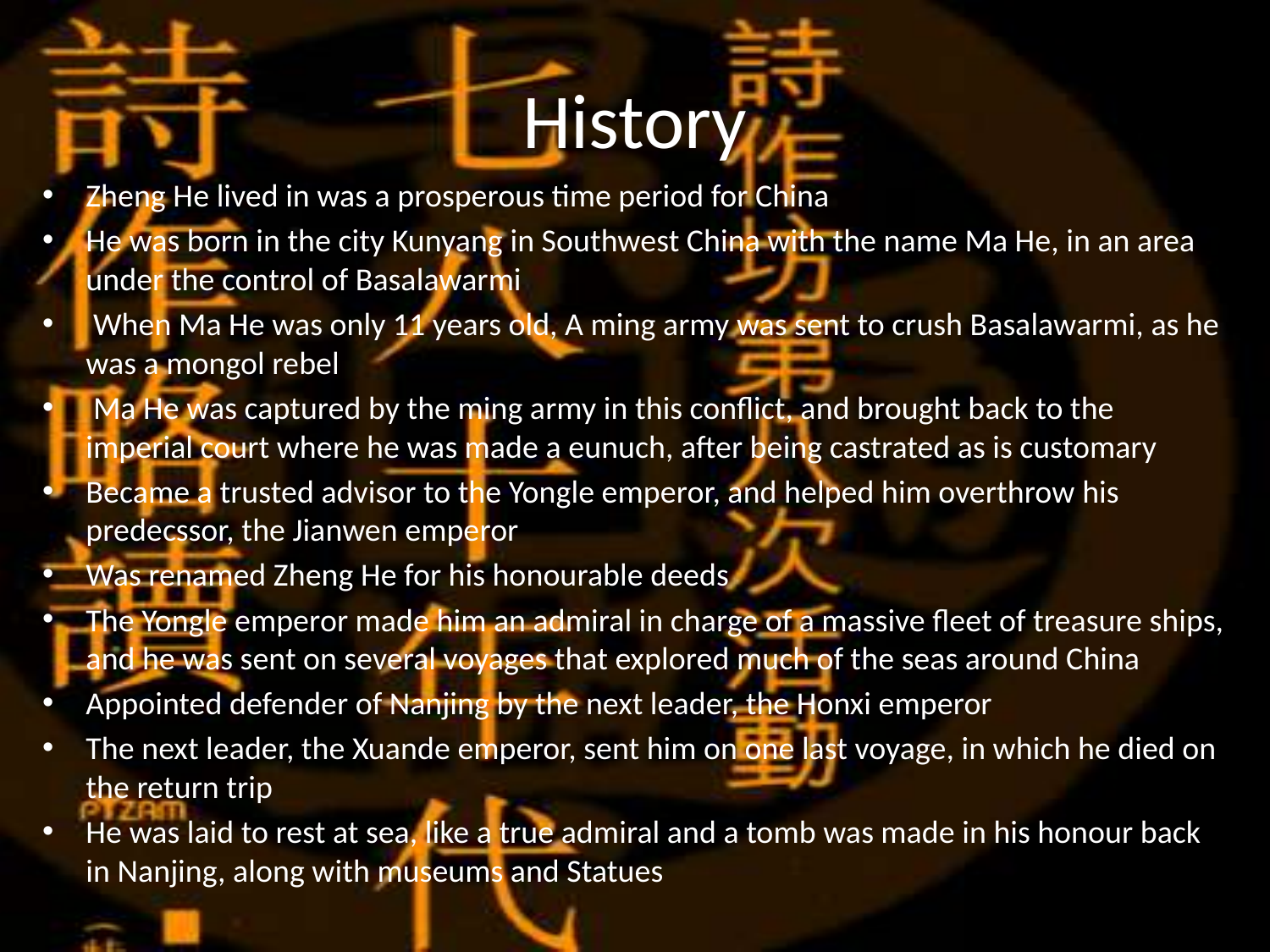

# History
Zheng He lived in was a prosperous time period for China
He was born in the city Kunyang in Southwest China with the name Ma He, in an area under the control of Basalawarmi
 When Ma He was only 11 years old, A ming army was sent to crush Basalawarmi, as he was a mongol rebel
 Ma He was captured by the ming army in this conflict, and brought back to the imperial court where he was made a eunuch, after being castrated as is customary
Became a trusted advisor to the Yongle emperor, and helped him overthrow his predecssor, the Jianwen emperor
Was renamed Zheng He for his honourable deeds
The Yongle emperor made him an admiral in charge of a massive fleet of treasure ships, and he was sent on several voyages that explored much of the seas around China
Appointed defender of Nanjing by the next leader, the Honxi emperor
The next leader, the Xuande emperor, sent him on one last voyage, in which he died on the return trip
He was laid to rest at sea, like a true admiral and a tomb was made in his honour back in Nanjing, along with museums and Statues